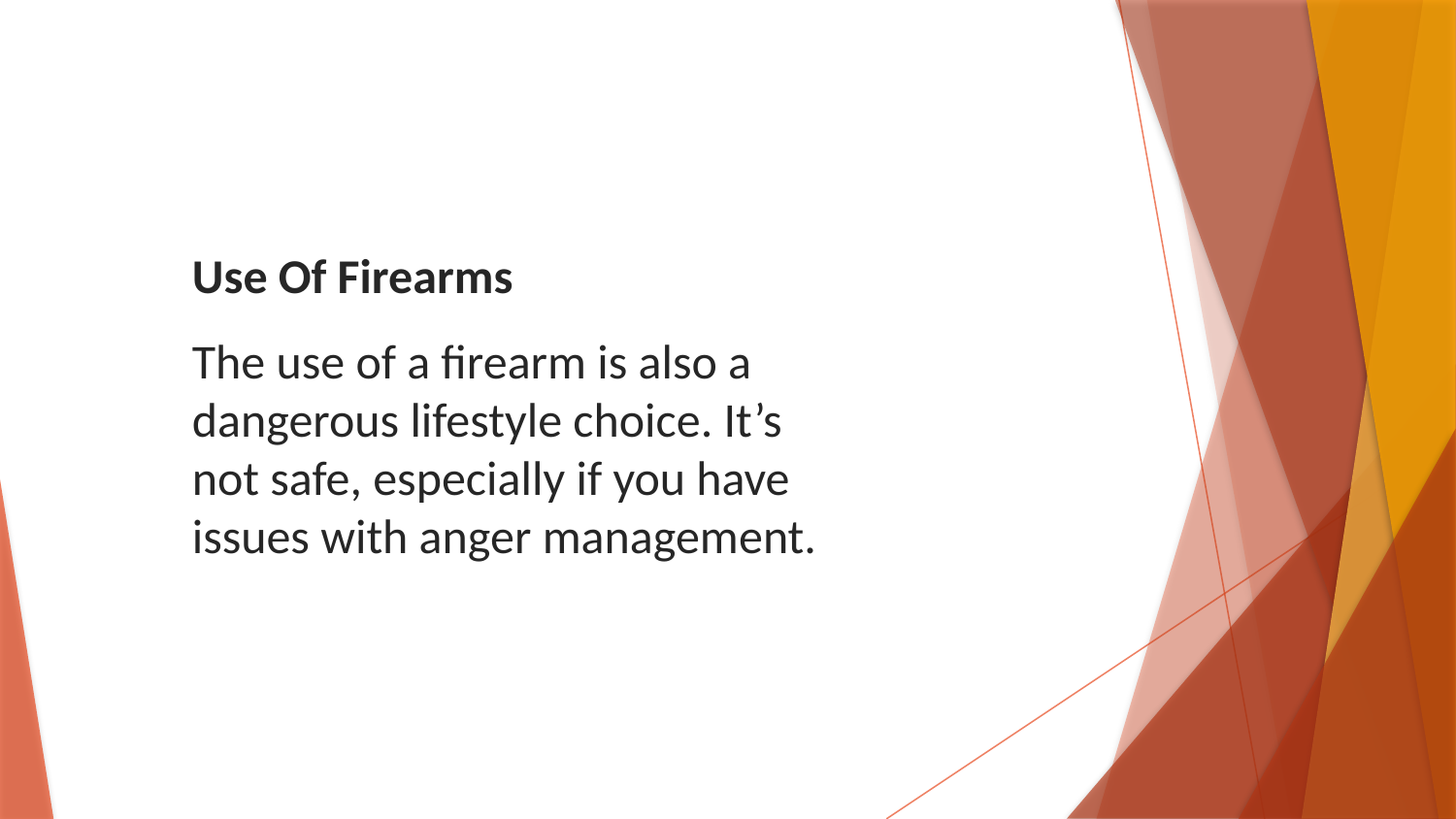

Use Of Firearms
The use of a firearm is also a dangerous lifestyle choice. It’s not safe, especially if you have issues with anger management.